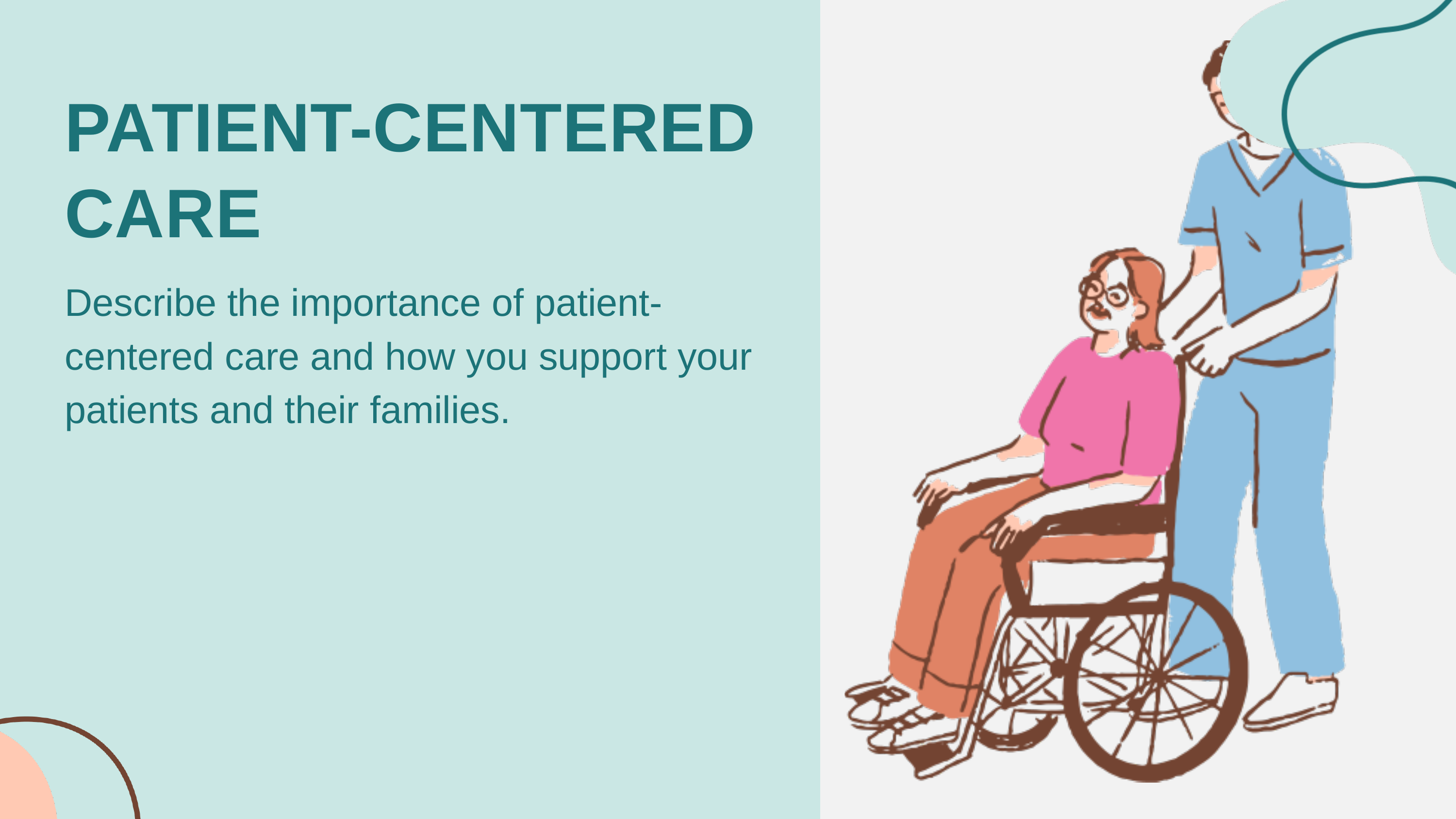

PATIENT-CENTERED CARE
Describe the importance of patient-centered care and how you support your patients and their families.